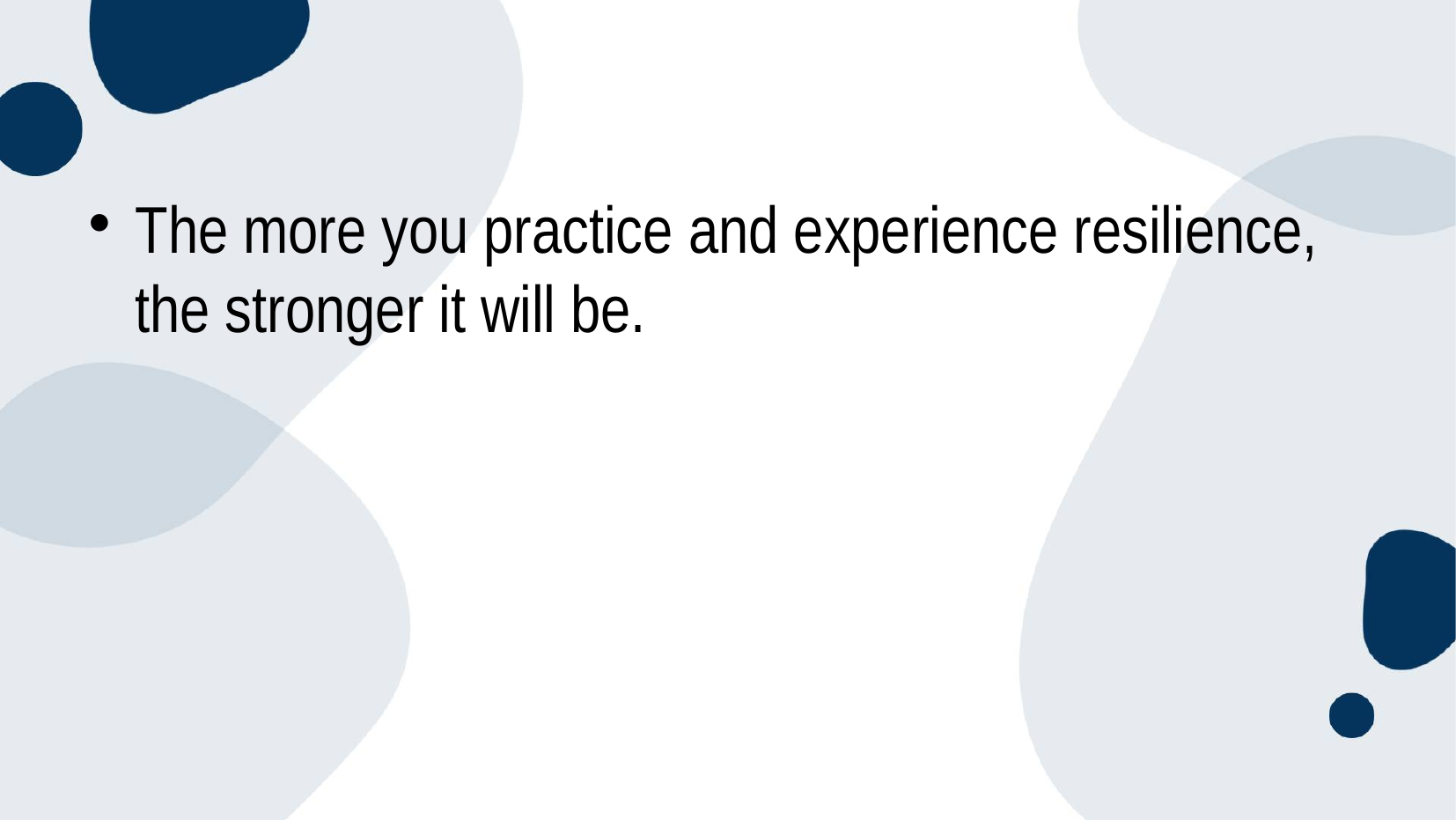

#
The more you practice and experience resilience, the stronger it will be.